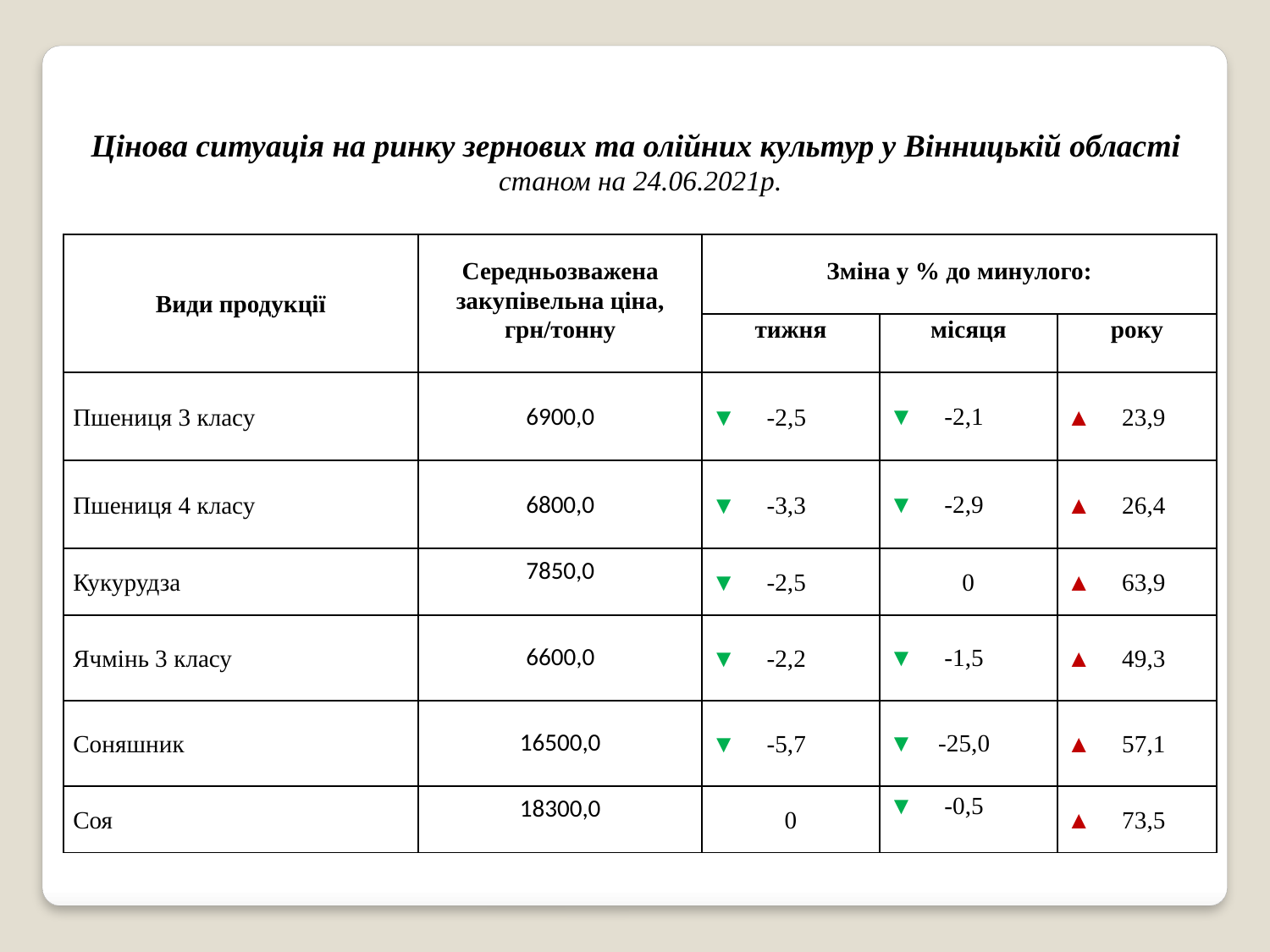

| Цінова ситуація на ринку зернових та олійних культур у Вінницькій області станом на 24.06.2021р. |  |  |  |  |
| --- | --- | --- | --- | --- |
| Види продукції | Середньозважена закупівельна ціна, грн/тонну | Зміна у % до минулого: |  |  |
|  |  | тижня | місяця | року |
| Пшениця 3 класу | 6900,0 | ▼ -2,5 | ▼ -2,1 | ▲ 23,9 |
| Пшениця 4 класу | 6800,0 | ▼ -3,3 | ▼ -2,9 | ▲ 26,4 |
| Кукурудза | 7850,0 | ▼ -2,5 | 0 | ▲ 63,9 |
| Ячмінь 3 класу | 6600,0 | ▼ -2,2 | ▼ -1,5 | ▲ 49,3 |
| Соняшник | 16500,0 | ▼ -5,7 | ▼ -25,0 | ▲ 57,1 |
| Соя | 18300,0 | 0 | ▼ -0,5 | ▲ 73,5 |